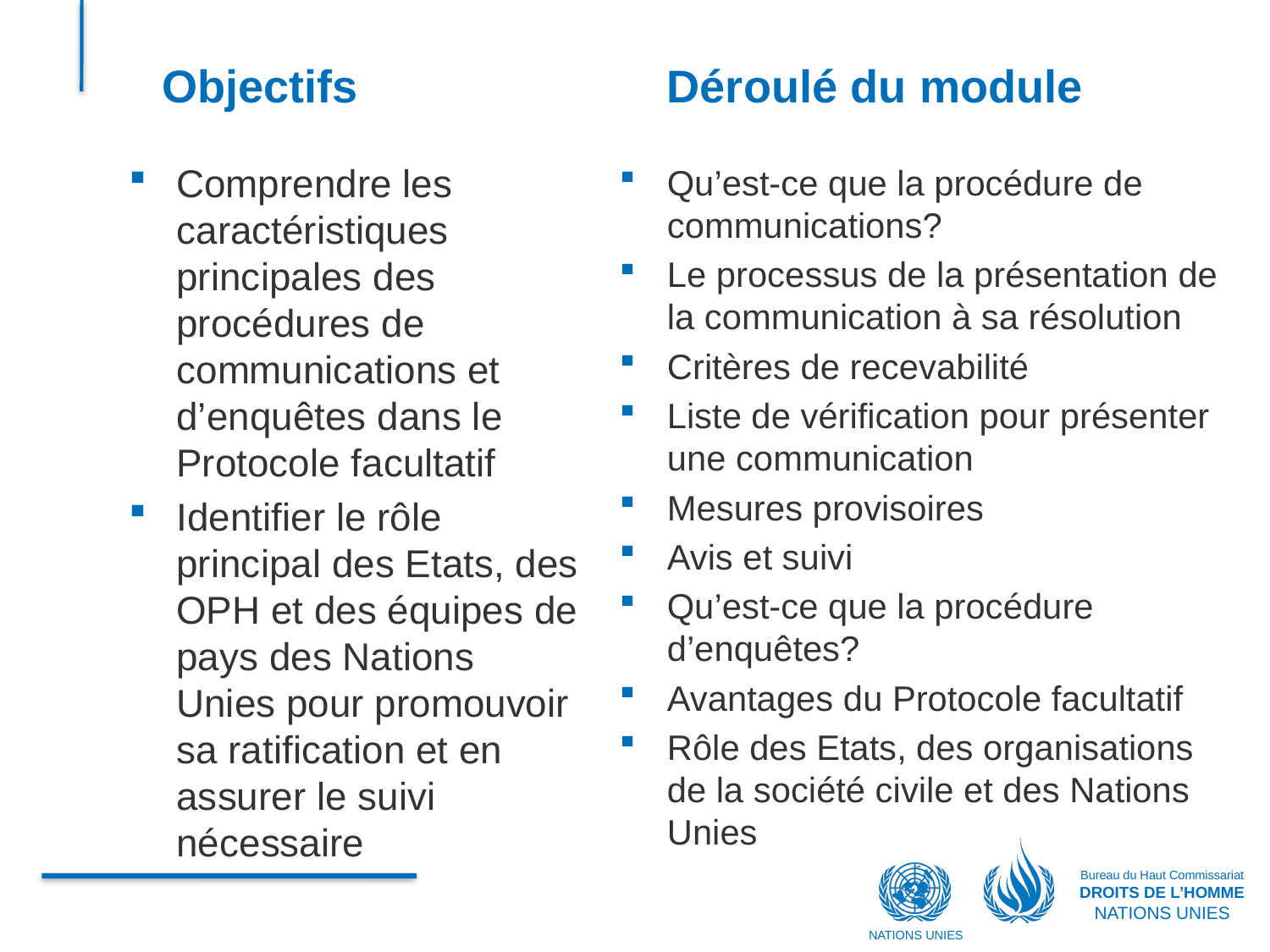

Objectifs
Déroulé du module
Comprendre les caractéristiques principales des procédures de communications et d’enquêtes dans le Protocole facultatif
Identifier le rôle principal des Etats, des OPH et des équipes de pays des Nations Unies pour promouvoir sa ratification et en assurer le suivi nécessaire
Qu’est-ce que la procédure de communications?
Le processus de la présentation de la communication à sa résolution
Critères de recevabilité
Liste de vérification pour présenter une communication
Mesures provisoires
Avis et suivi
Qu’est-ce que la procédure d’enquêtes?
Avantages du Protocole facultatif
Rôle des Etats, des organisations de la société civile et des Nations Unies

Bureau du Haut Commissariat
DROITS DE L’HOMME
NATIONS UNIES
NATIONS UNIES